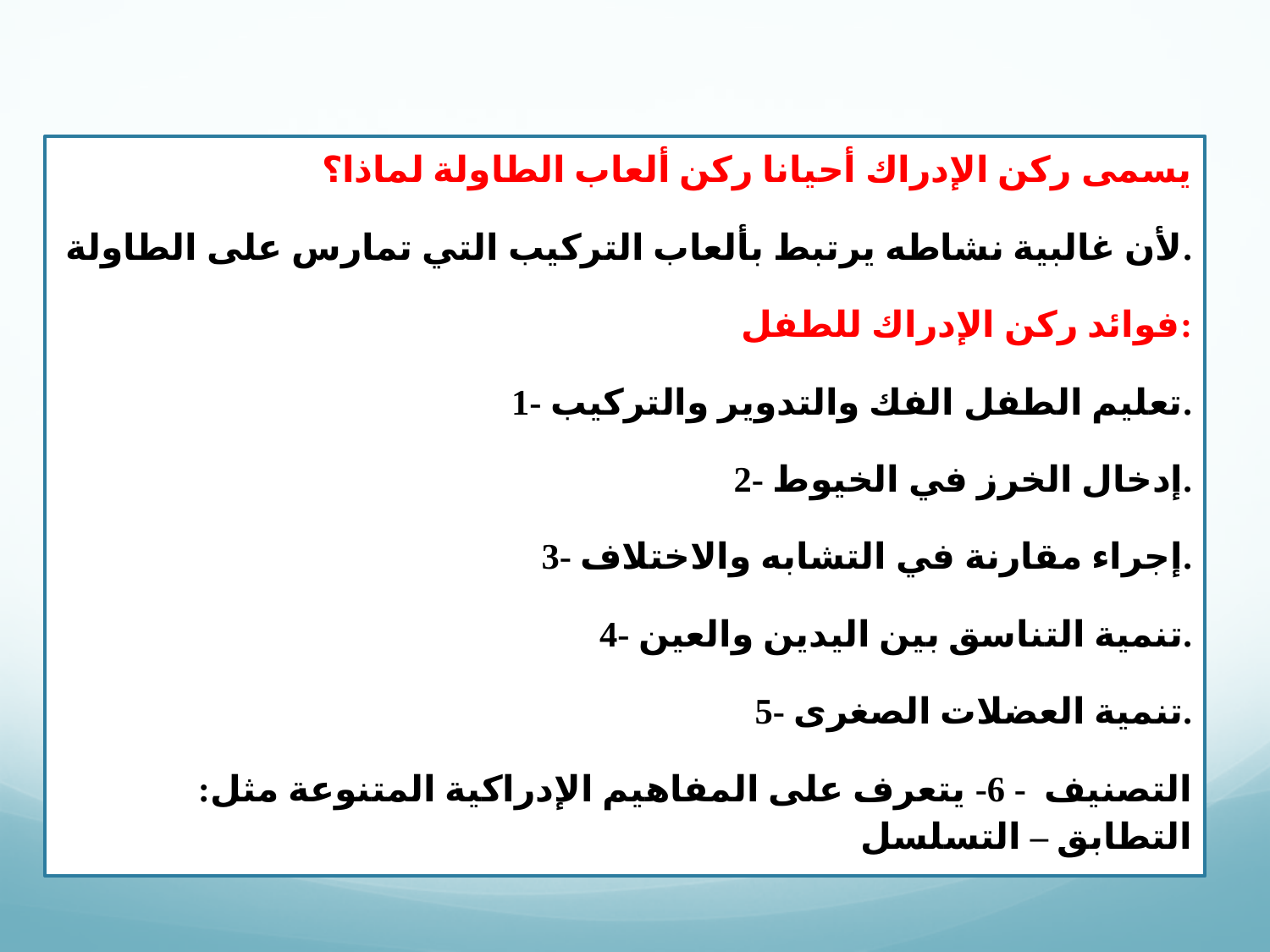

يسمى ركن الإدراك أحيانا ركن ألعاب الطاولة لماذا؟
لأن غالبية نشاطه يرتبط بألعاب التركيب التي تمارس على الطاولة.
فوائد ركن الإدراك للطفل:
1- تعليم الطفل الفك والتدوير والتركيب.
2- إدخال الخرز في الخيوط.
3- إجراء مقارنة في التشابه والاختلاف.
4- تنمية التناسق بين اليدين والعين.
5- تنمية العضلات الصغرى.
التصنيف  - 6- يتعرف على المفاهيم الإدراكية المتنوعة مثل: التطابق – التسلسل